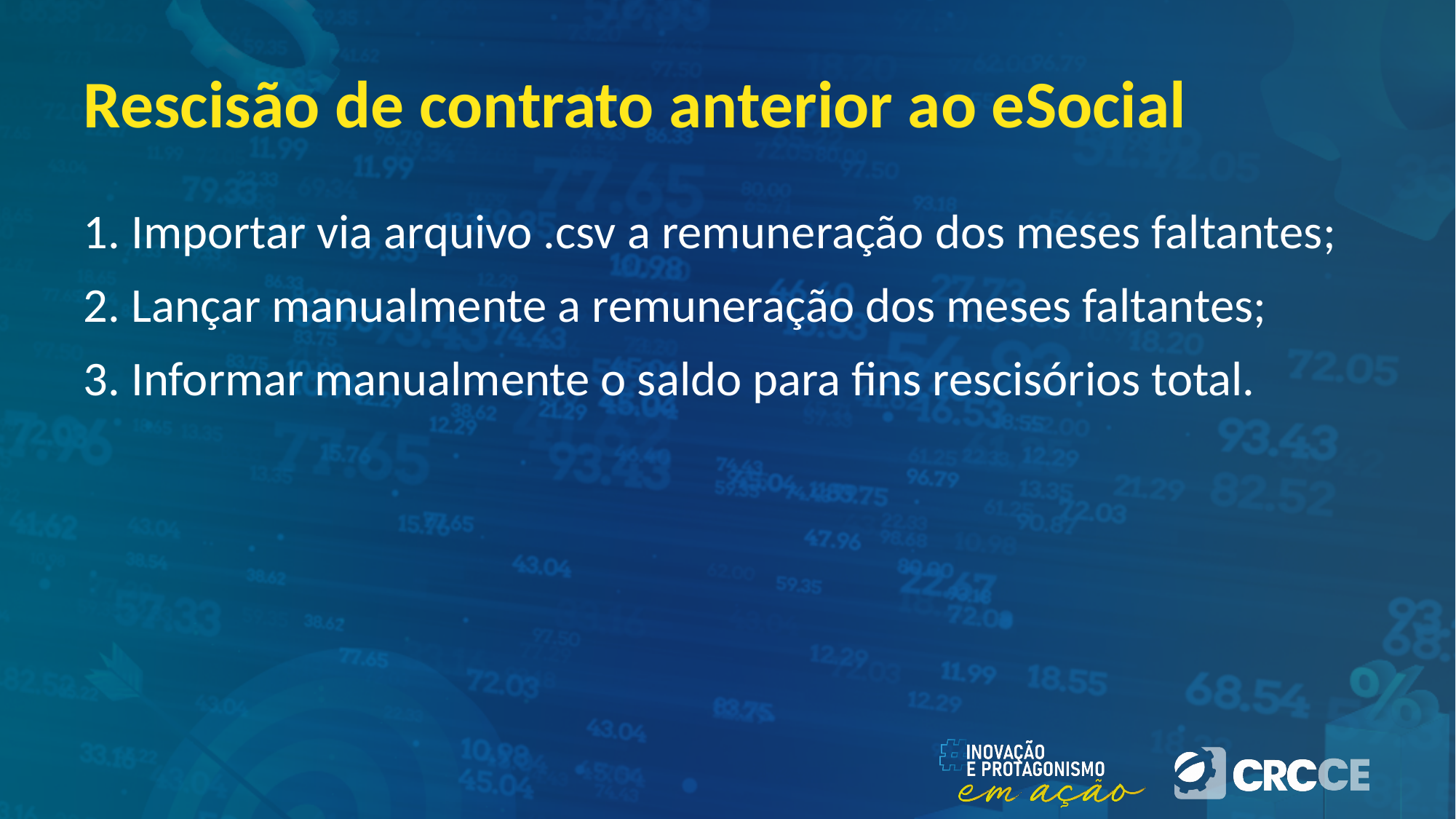

# Rescisão de contrato anterior ao eSocial
1. Importar via arquivo .csv a remuneração dos meses faltantes;
2. Lançar manualmente a remuneração dos meses faltantes;
3. Informar manualmente o saldo para fins rescisórios total.